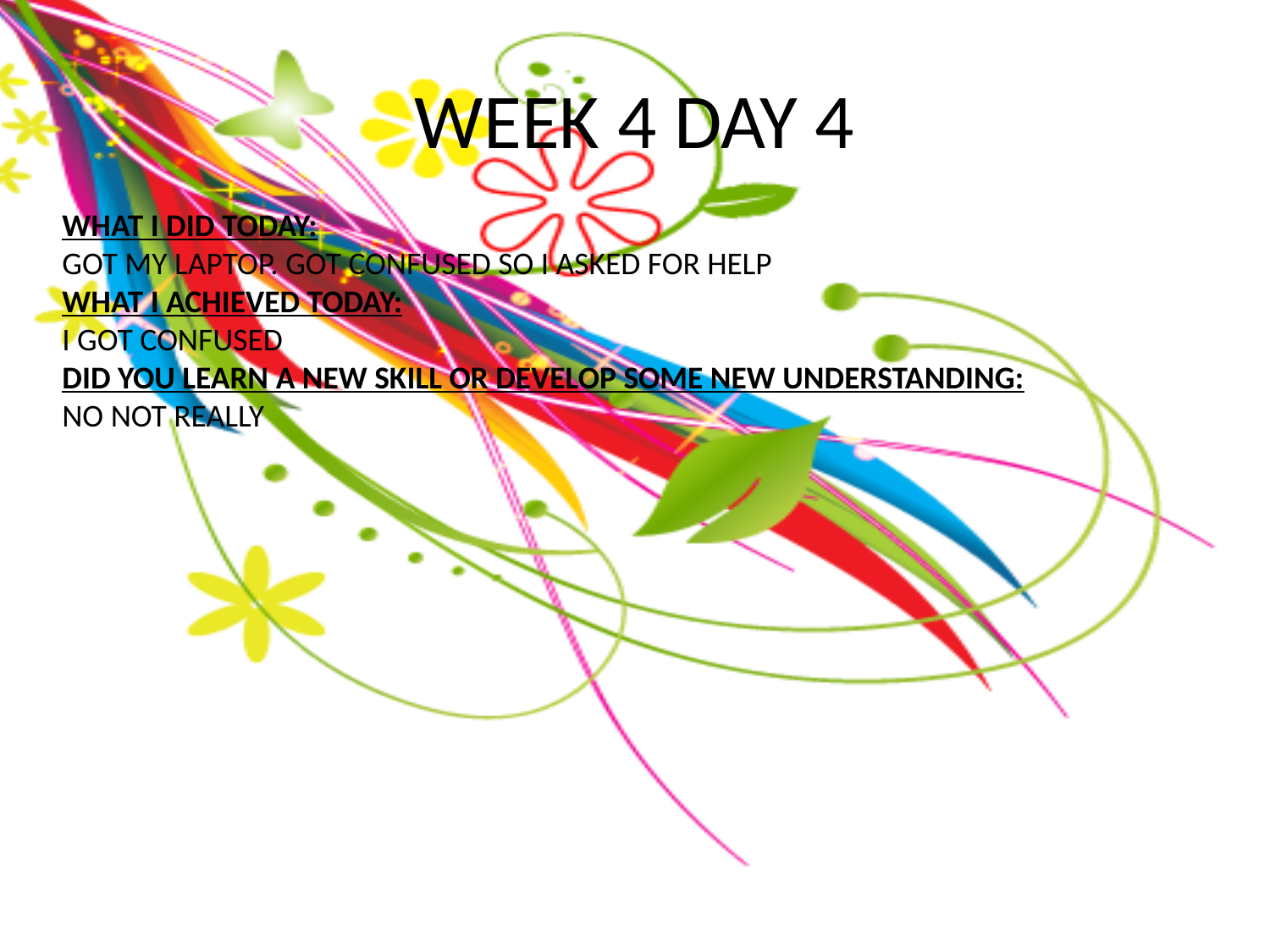

# WEEK 4 DAY 4
WHAT I DID TODAY:
GOT MY LAPTOP. GOT CONFUSED SO I ASKED FOR HELP
WHAT I ACHIEVED TODAY:
I GOT CONFUSED
DID YOU LEARN A NEW SKILL OR DEVELOP SOME NEW UNDERSTANDING:
NO NOT REALLY